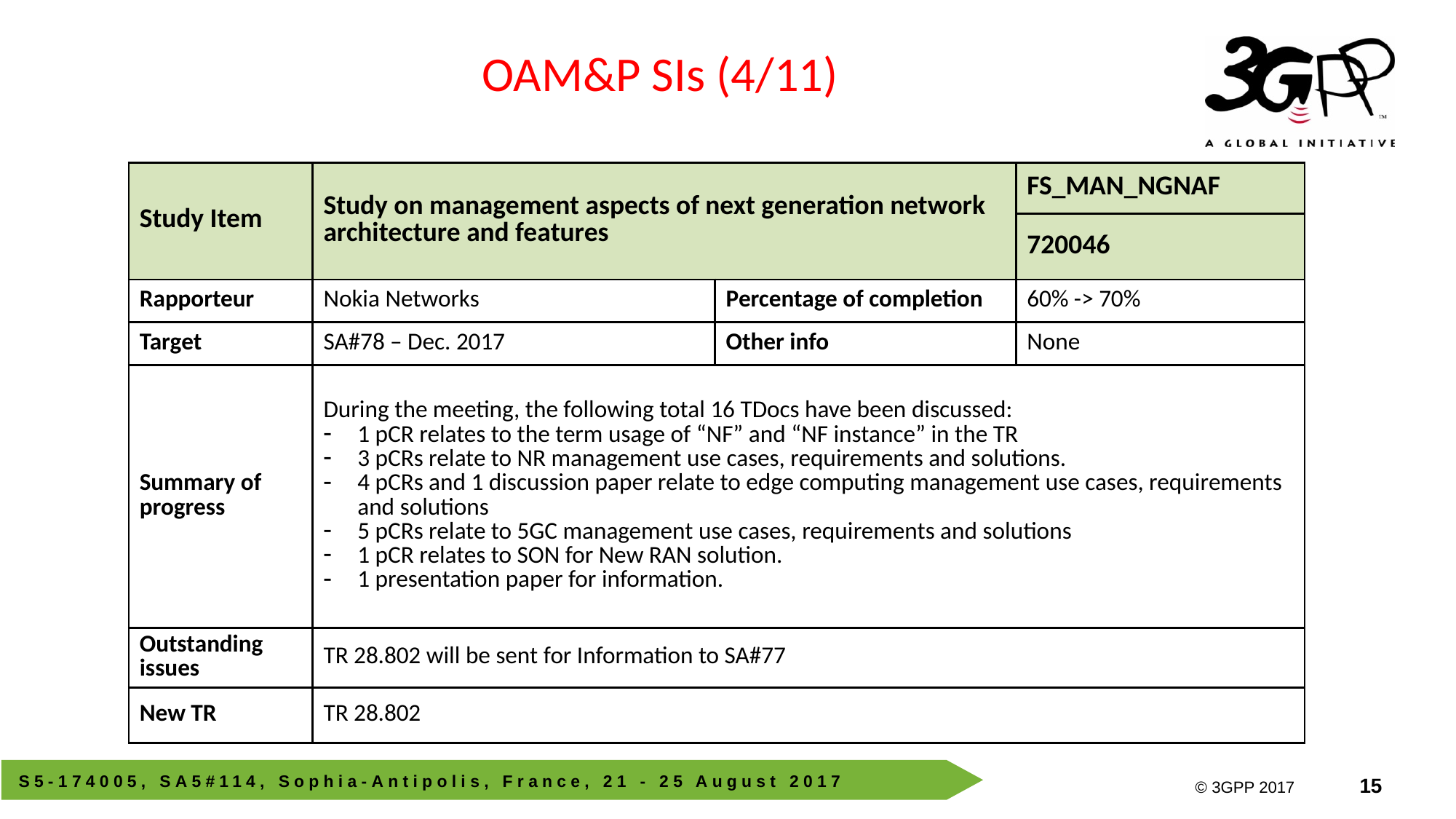

OAM&P SIs (4/11)
| Study Item | Study on management aspects of next generation network architecture and features |  | FS\_MAN\_NGNAF |
| --- | --- | --- | --- |
|  |  |  | 720046 |
| Rapporteur | Nokia Networks | Percentage of completion | 60% -> 70% |
| Target | SA#78 – Dec. 2017 | Other info | None |
| Summary of progress | During the meeting, the following total 16 TDocs have been discussed: 1 pCR relates to the term usage of “NF” and “NF instance” in the TR 3 pCRs relate to NR management use cases, requirements and solutions. 4 pCRs and 1 discussion paper relate to edge computing management use cases, requirements and solutions 5 pCRs relate to 5GC management use cases, requirements and solutions 1 pCR relates to SON for New RAN solution. 1 presentation paper for information. |  |  |
| Outstanding issues | TR 28.802 will be sent for Information to SA#77 |  |  |
| New TR | TR 28.802 |  |  |